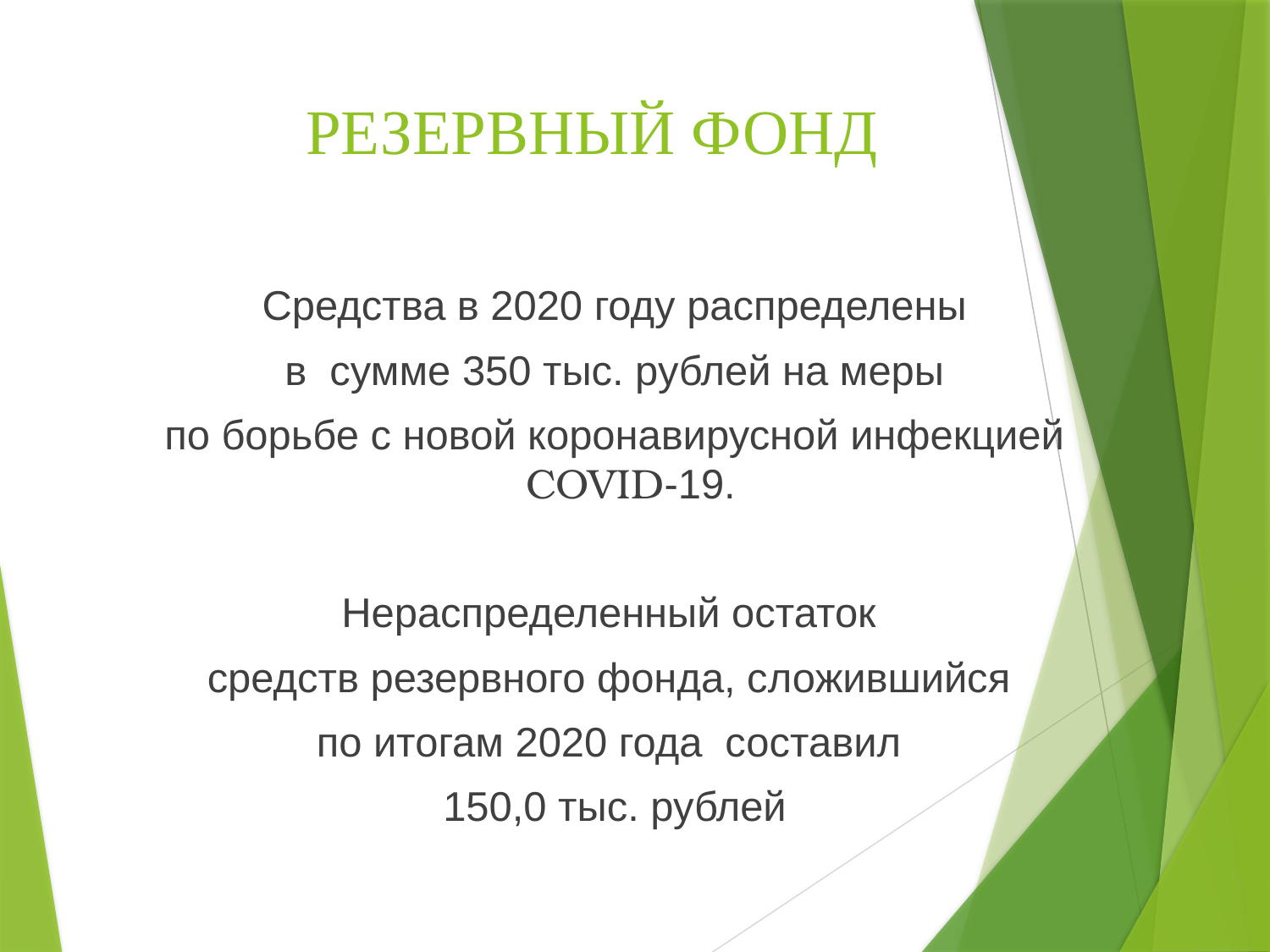

# РЕЗЕРВНЫЙ ФОНД

Средства в 2020 году распределены
 в  сумме 350 тыс. рублей на меры
по борьбе с новой коронавирусной инфекцией COVID-19.

Нераспределенный остаток
средств резервного фонда, сложившийся
по итогам 2020 года  составил
150,0 тыс. рублей